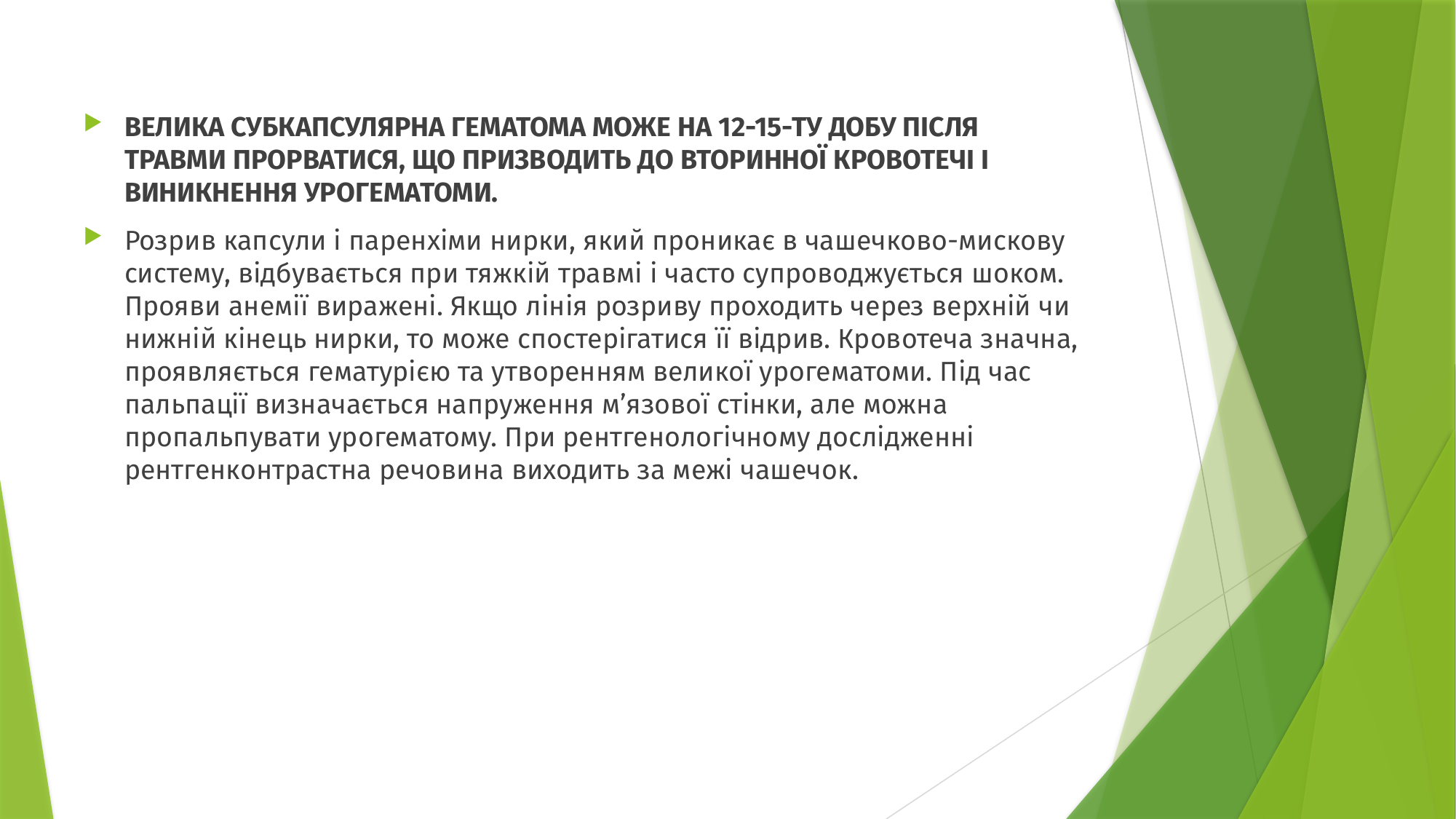

ВЕЛИКА СУБКАПСУЛЯРНА ГЕМАТОМА МОЖЕ НА 12-15-ТУ ДОБУ ПІСЛЯ ТРАВМИ ПРОРВАТИСЯ, ЩО ПРИЗВОДИТЬ ДО ВТОРИННОЇ КРОВОТЕЧІ І ВИНИКНЕННЯ УРОГЕМАТОМИ.
Розрив капсули і паренхіми нирки, який проникає в чашечково-мискову систему, відбувається при тяжкій травмі і часто супроводжується шоком. Прояви анемії виражені. Якщо лінія розриву проходить через верхній чи нижній кінець нирки, то може спостерігатися її відрив. Кровотеча значна, проявляється гематурією та утворенням великої урогематоми. Під час пальпації визначається напруження м’язової стінки, але можна пропальпувати урогематому. При рентгенологічному дослідженні рентгенконтрастна речовина виходить за межі чашечок.